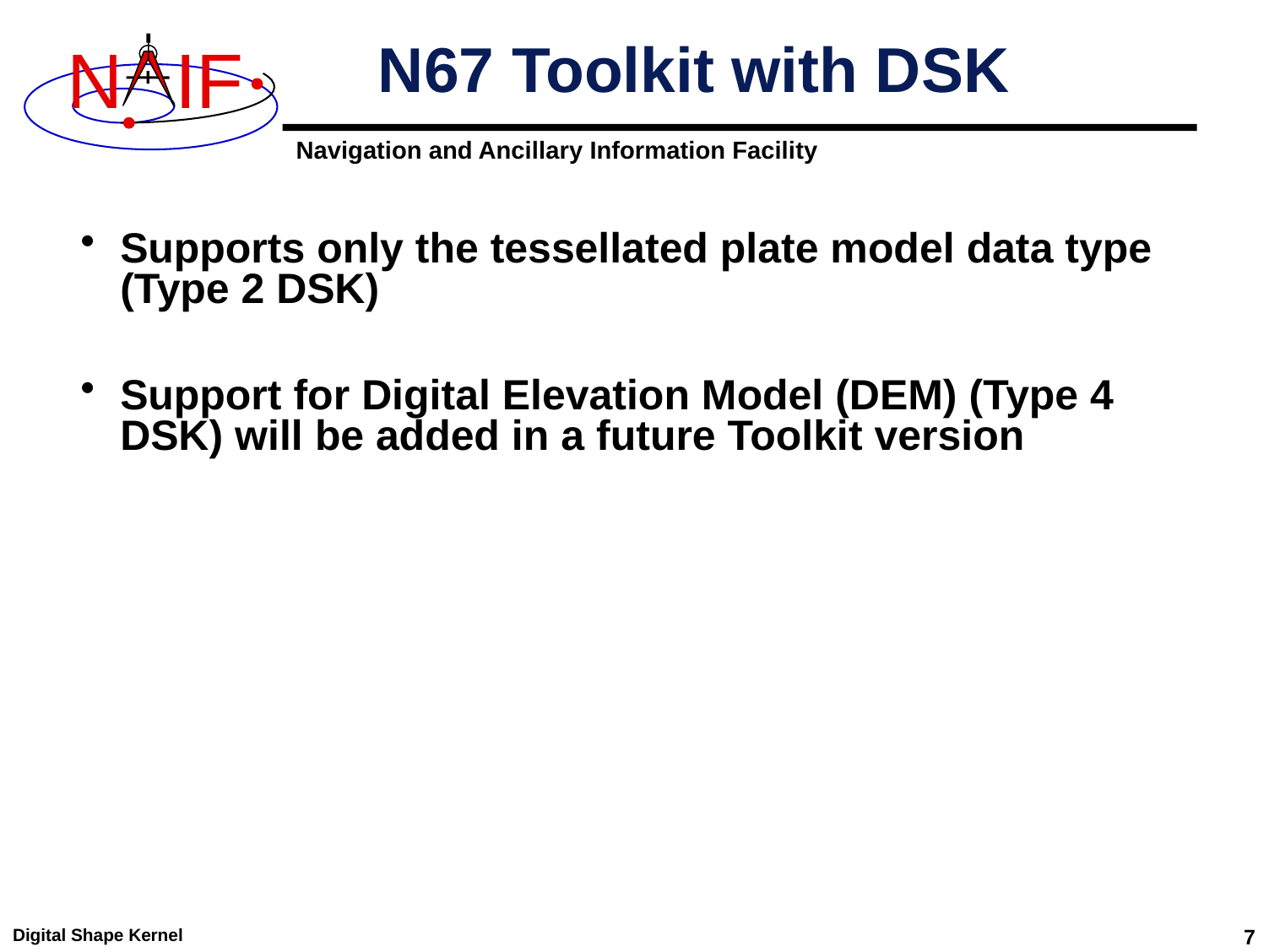

# N67 Toolkit with DSK
Supports only the tessellated plate model data type (Type 2 DSK)

Support for Digital Elevation Model (DEM) (Type 4 DSK) will be added in a future Toolkit version

Digital Shape Kernel
7